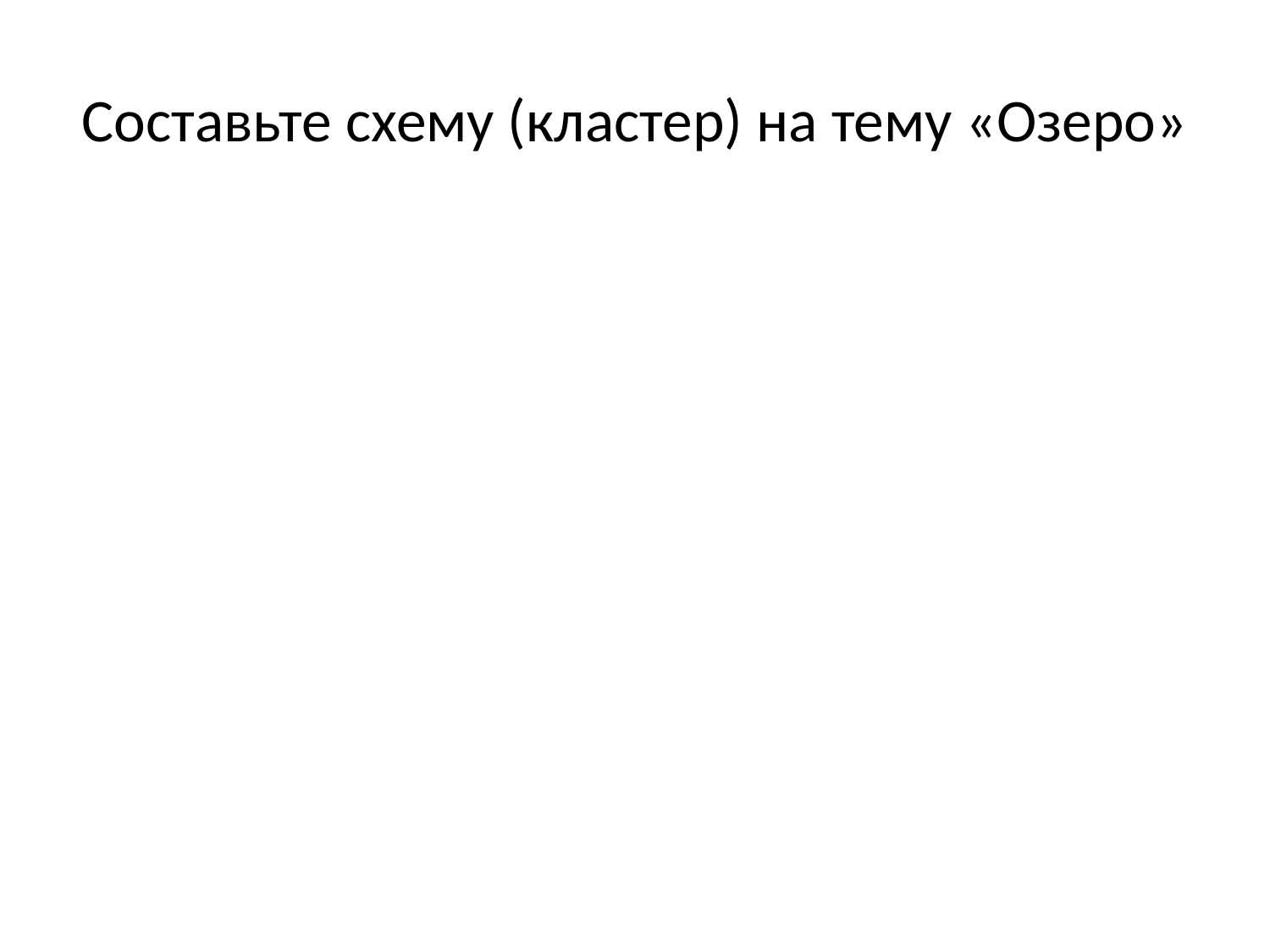

# Составьте схему (кластер) на тему «Озеро»